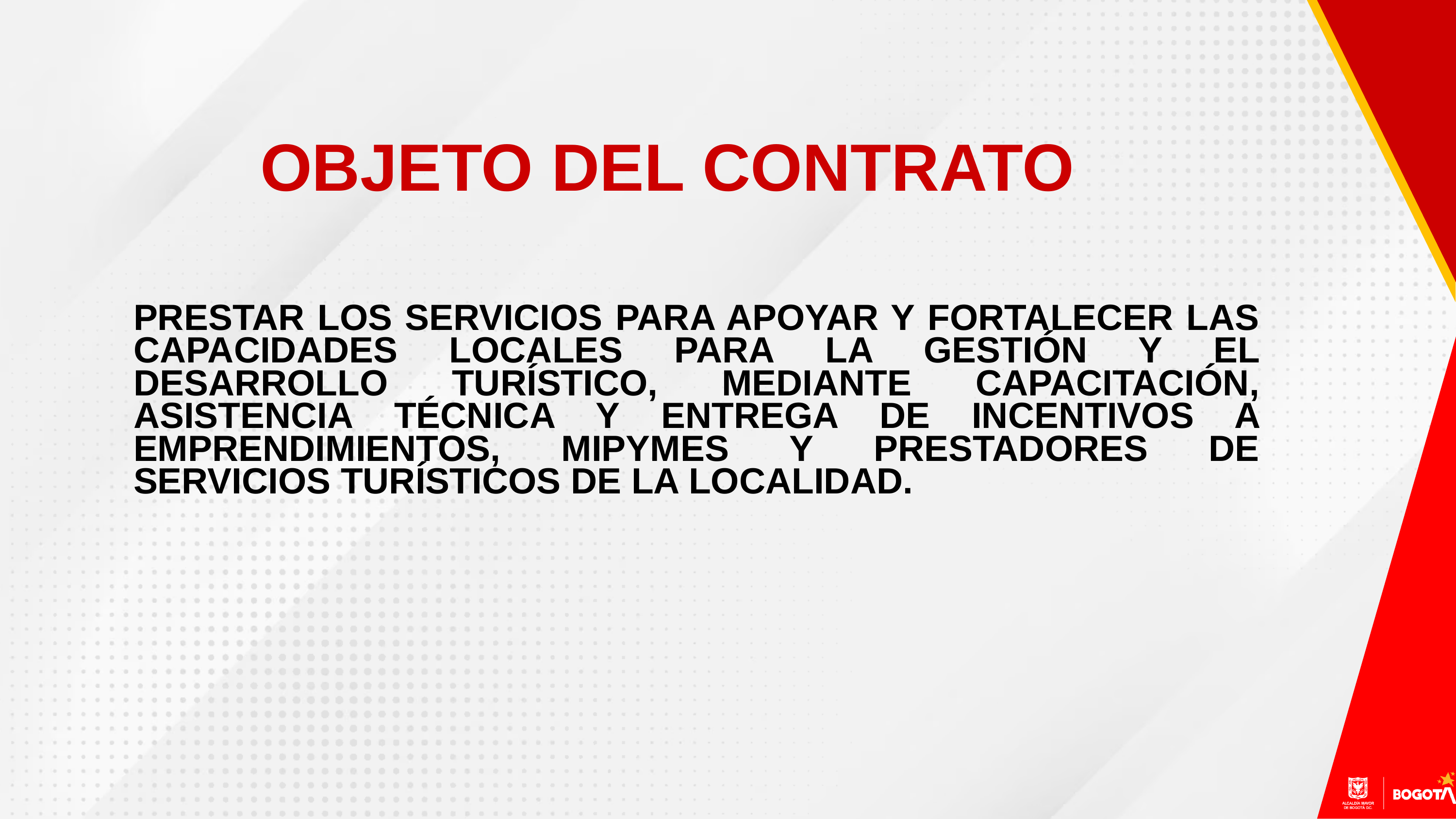

OBJETO DEL CONTRATO

PRESTAR LOS SERVICIOS PARA APOYAR Y FORTALECER LAS CAPACIDADES LOCALES PARA LA GESTIÓN Y EL DESARROLLO TURÍSTICO, MEDIANTE CAPACITACIÓN, ASISTENCIA TÉCNICA Y ENTREGA DE INCENTIVOS A EMPRENDIMIENTOS, MIPYMES Y PRESTADORES DE SERVICIOS TURÍSTICOS DE LA LOCALIDAD.